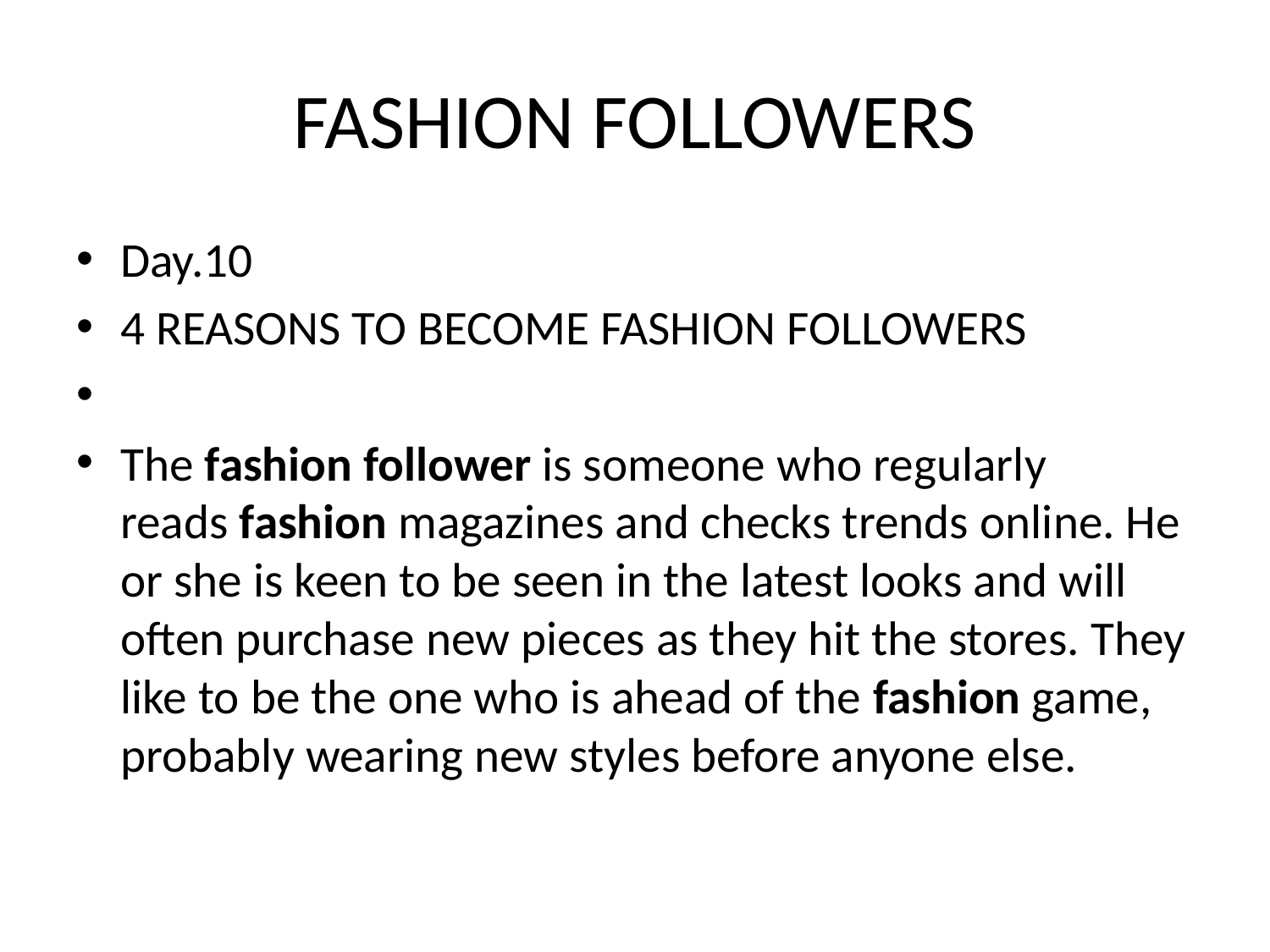

# FASHION FOLLOWERS
Day.10
4 REASONS TO BECOME FASHION FOLLOWERS

The fashion follower is someone who regularly reads fashion magazines and checks trends online. He or she is keen to be seen in the latest looks and will often purchase new pieces as they hit the stores. They like to be the one who is ahead of the fashion game, probably wearing new styles before anyone else.